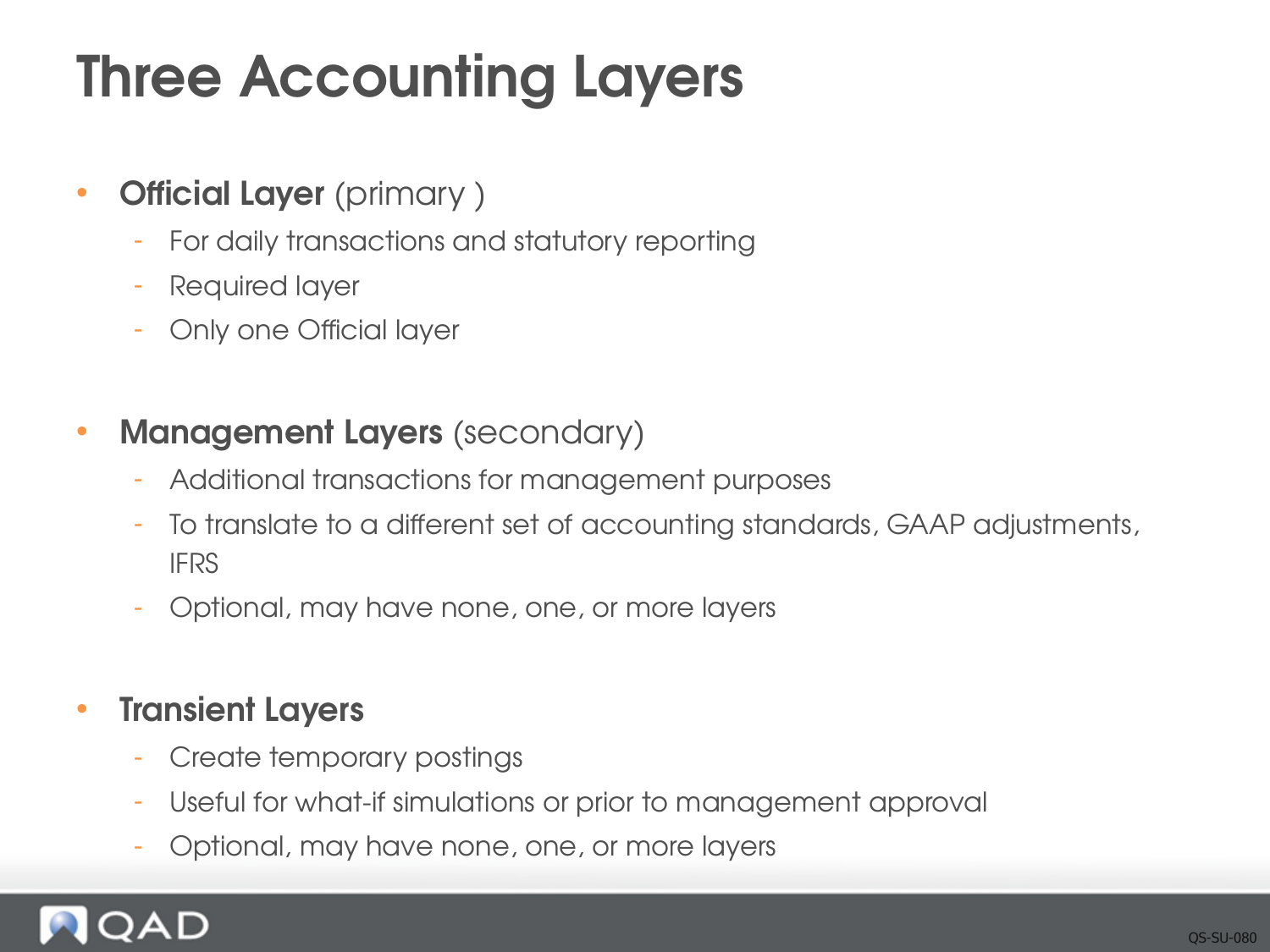

# Three Accounting Layers
Official Layer (primary )
For daily transactions and statutory reporting
Required layer
Only one Official layer

Management Layers (secondary)
Additional transactions for management purposes
To translate to a different set of accounting standards, GAAP adjustments, IFRS
Optional, may have none, one, or more layers

Transient Layers
Create temporary postings
Useful for what-if simulations or prior to management approval
Optional, may have none, one, or more layers

QS-SU-080